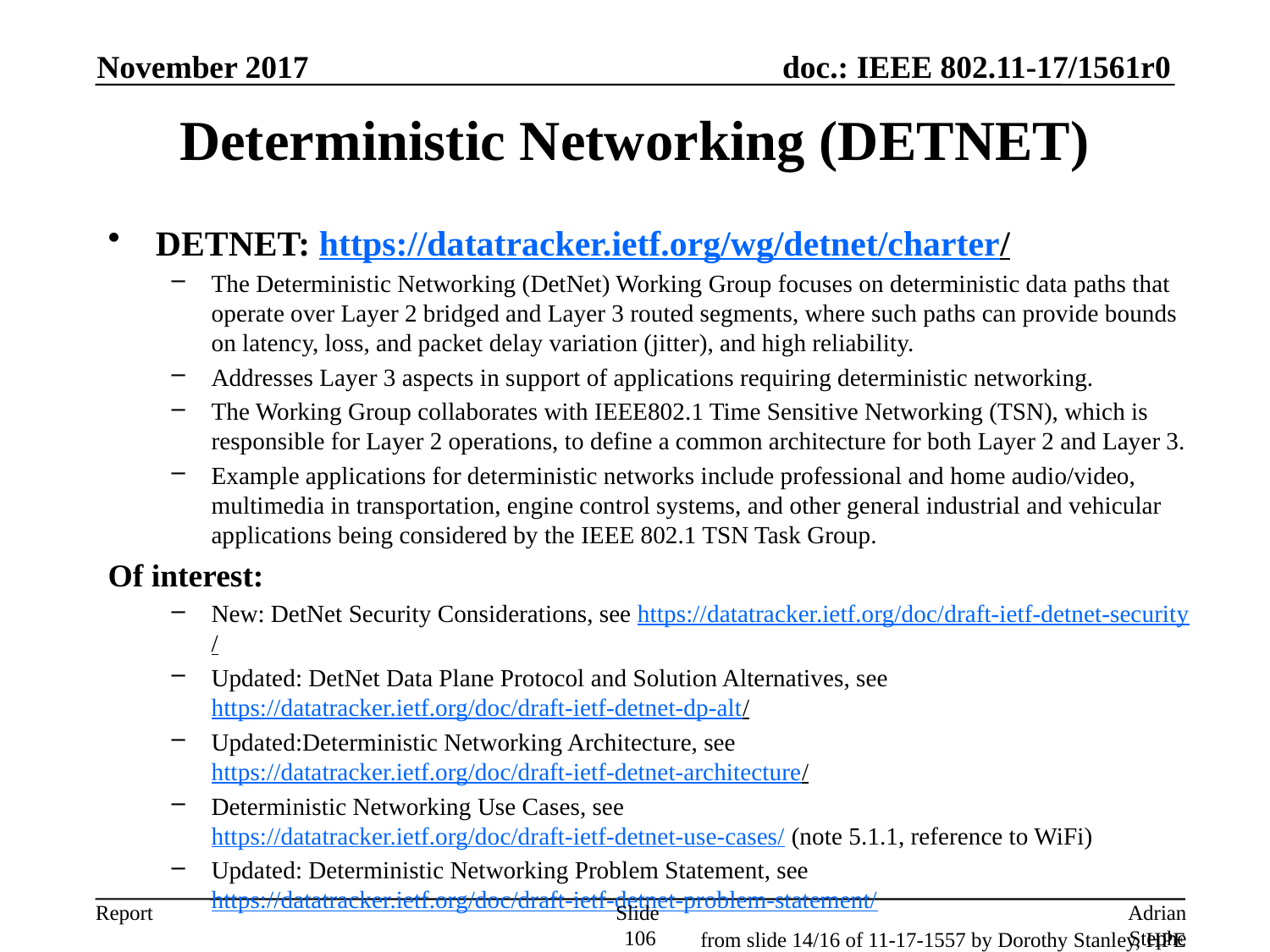

November 2017
# Deterministic Networking (DETNET)

DETNET: https://datatracker.ietf.org/wg/detnet/charter/
The Deterministic Networking (DetNet) Working Group focuses on deterministic data paths that operate over Layer 2 bridged and Layer 3 routed segments, where such paths can provide bounds on latency, loss, and packet delay variation (jitter), and high reliability.
Addresses Layer 3 aspects in support of applications requiring deterministic networking.
The Working Group collaborates with IEEE802.1 Time Sensitive Networking (TSN), which is responsible for Layer 2 operations, to define a common architecture for both Layer 2 and Layer 3.
Example applications for deterministic networks include professional and home audio/video, multimedia in transportation, engine control systems, and other general industrial and vehicular applications being considered by the IEEE 802.1 TSN Task Group.
Of interest:
New: DetNet Security Considerations, see https://datatracker.ietf.org/doc/draft-ietf-detnet-security/
Updated: DetNet Data Plane Protocol and Solution Alternatives, see https://datatracker.ietf.org/doc/draft-ietf-detnet-dp-alt/
Updated:Deterministic Networking Architecture, see https://datatracker.ietf.org/doc/draft-ietf-detnet-architecture/
Deterministic Networking Use Cases, see https://datatracker.ietf.org/doc/draft-ietf-detnet-use-cases/ (note 5.1.1, reference to WiFi)
Updated: Deterministic Networking Problem Statement, see https://datatracker.ietf.org/doc/draft-ietf-detnet-problem-statement/

Slide 106
Adrian Stephens, Intel Corporation
from slide 14/16 of 11-17-1557 by Dorothy Stanley, HPE